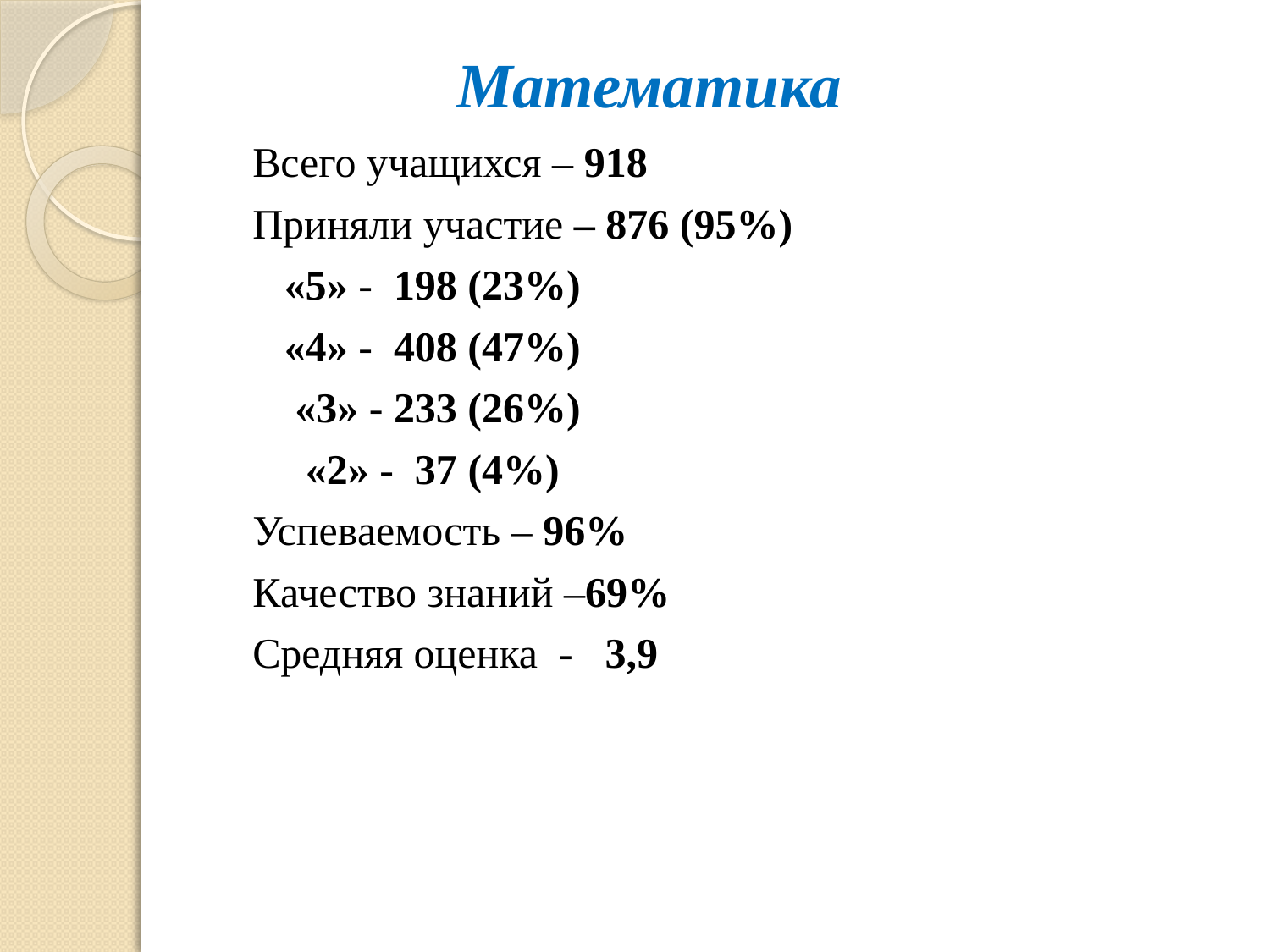

# Математика
Всего учащихся – 918
Приняли участие – 876 (95%)
   «5» -  198 (23%)
   «4» -  408 (47%)
    «3» - 233 (26%)
     «2» -  37 (4%)
Успеваемость – 96%
Качество знаний –69%
Средняя оценка  -   3,9